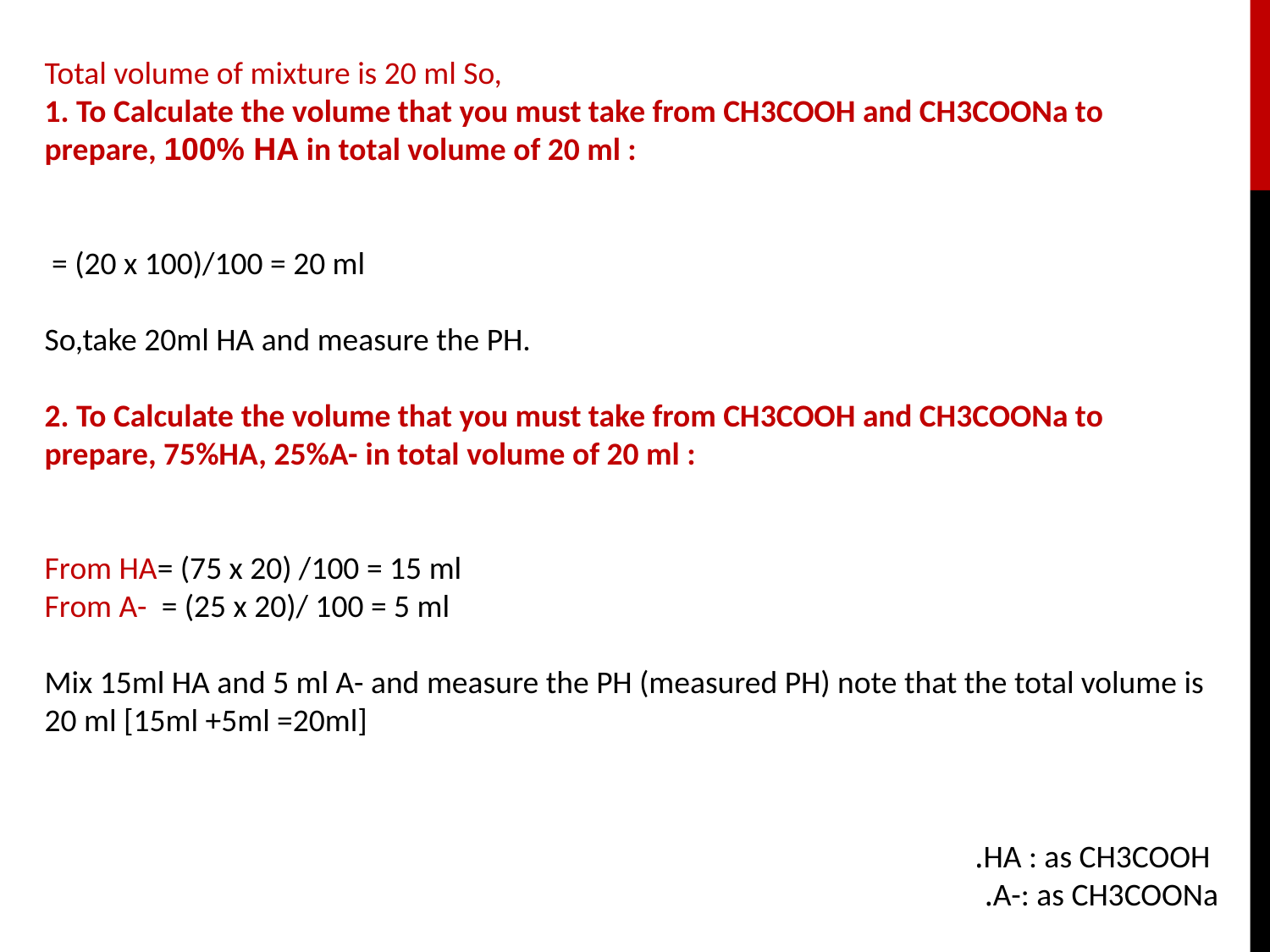

Total volume of mixture is 20 ml So,
1. To Calculate the volume that you must take from CH3COOH and CH3COONa to prepare, 100% HA in total volume of 20 ml :

 = (20 x 100)/100 = 20 ml

So,take 20ml HA and measure the PH.

2. To Calculate the volume that you must take from CH3COOH and CH3COONa to prepare, 75%HA, 25%A- in total volume of 20 ml :

From HA= (75 x 20) /100 = 15 ml
From A-  = (25 x 20)/ 100 = 5 ml

Mix 15ml HA and 5 ml A- and measure the PH (measured PH) note that the total volume is 20 ml [15ml +5ml =20ml]

 HA : as CH3COOH.
A-: as CH3COONa.